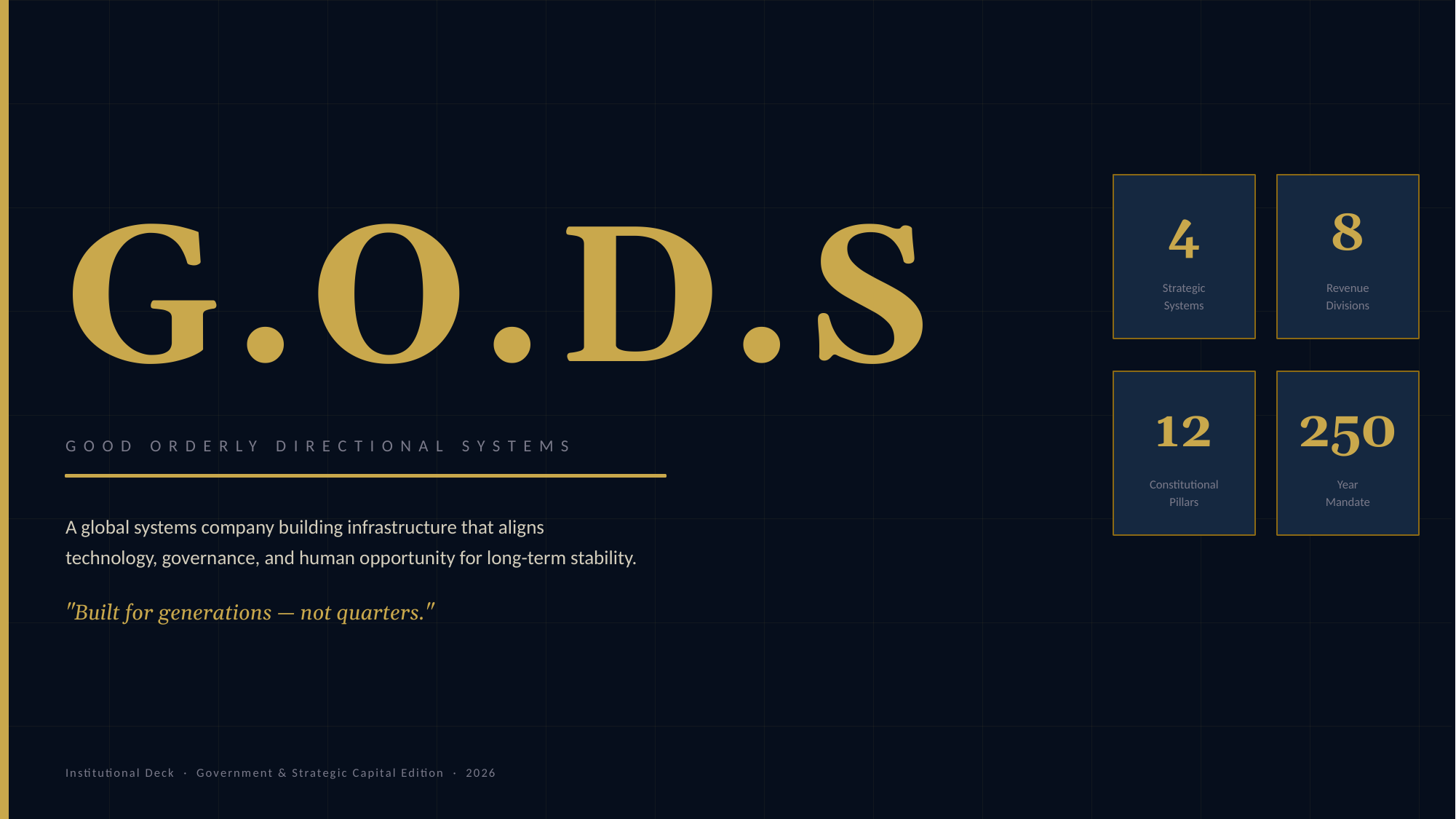

G.O.D.S

4
8

Strategic
Systems
Revenue
Divisions

12
250

GOOD ORDERLY DIRECTIONAL SYSTEMS
Constitutional
Pillars
Year
Mandate

A global systems company building infrastructure that aligns
technology, governance, and human opportunity for long-term stability.

"Built for generations — not quarters."

Institutional Deck  ·  Government & Strategic Capital Edition  ·  2026